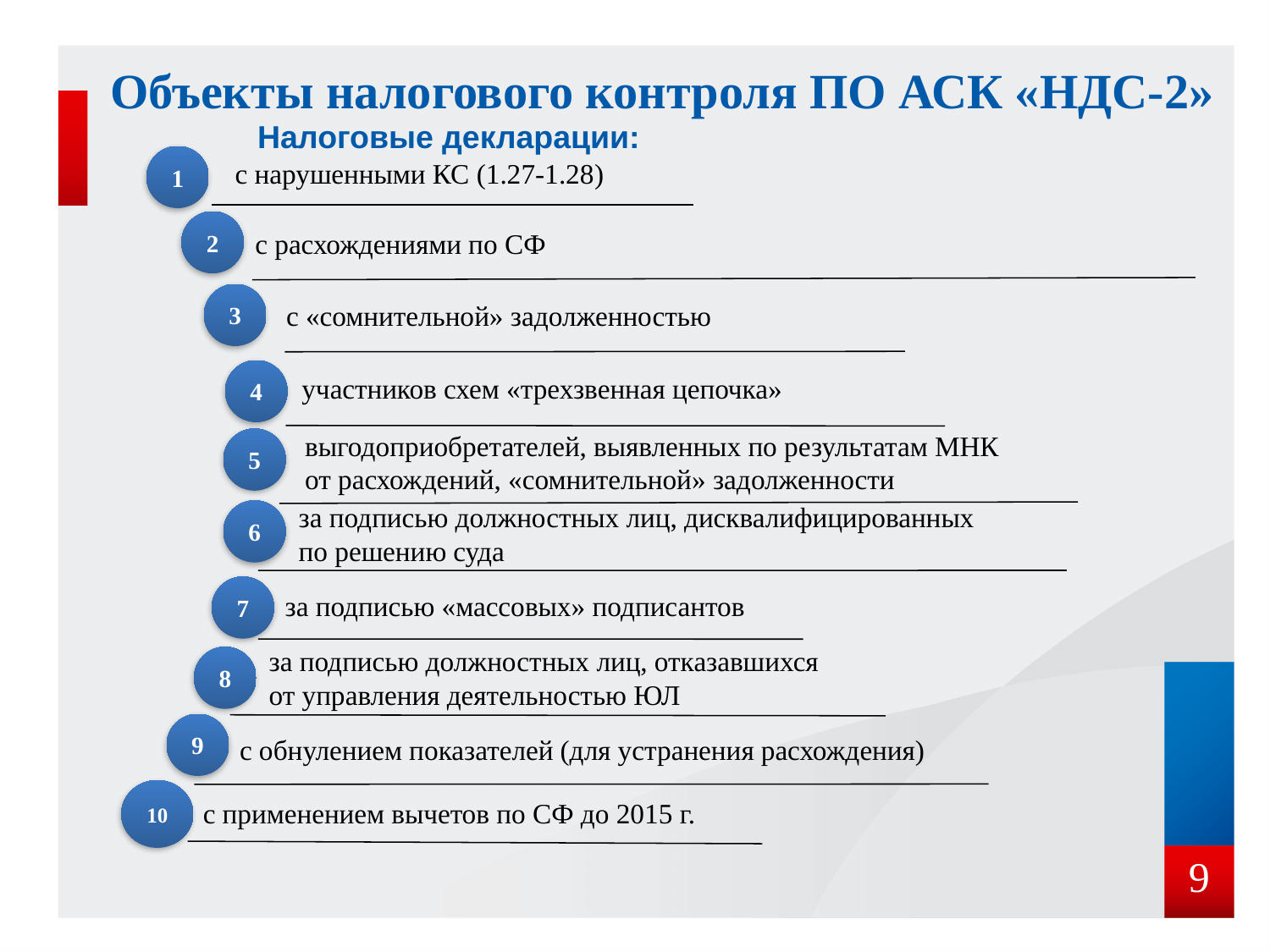

Объекты налогового контроля ПО АСК «НДС-2»
Налоговые декларации:
с нарушенными КС (1.27-1.28)
1
с расхождениями по СФ
2
3
c «сомнительной» задолженностью
участников схем «трехзвенная цепочка»
4
выгодоприобретателей, выявленных по результатам МНК
от расхождений, «сомнительной» задолженности
5
за подписью должностных лиц, дисквалифицированных
по решению суда
6
за подписью «массовых» подписантов
7
за подписью должностных лиц, отказавшихся
от управления деятельностью ЮЛ
8
с обнулением показателей (для устранения расхождения)
9
с применением вычетов по СФ до 2015 г.
10
9